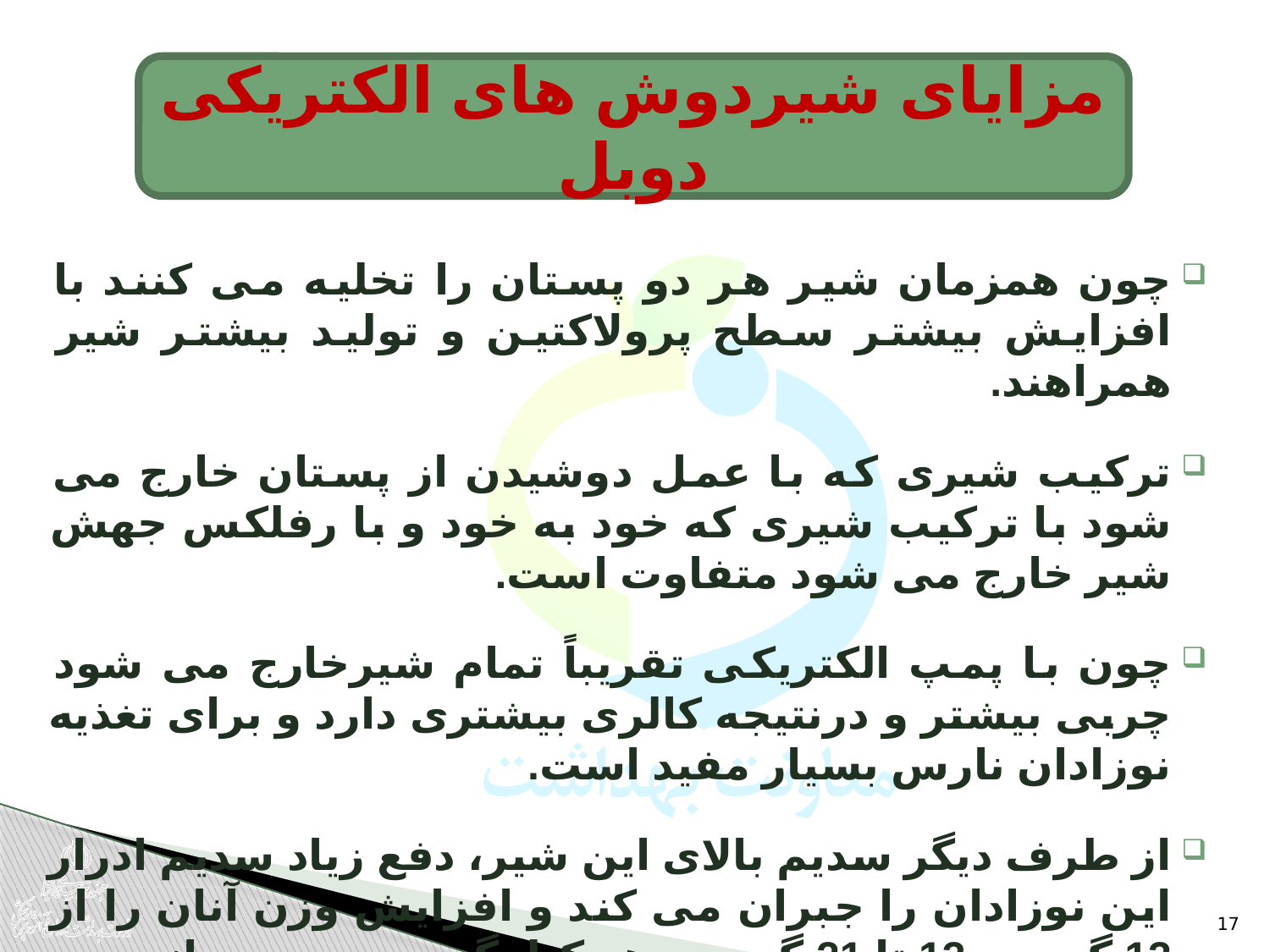

مزایای شیردوش های الکتریکی دوبل
چون همزمان شیر هر دو پستان را تخلیه می کنند با افزایش بیشتر سطح پرولاکتین و تولید بیشتر شیر همراهند.

ترکیب شیری که با عمل دوشیدن از پستان خارج می شود با ترکیب شیری که خود به خود و با رفلکس جهش شیر خارج می شود متفاوت است.

چون با پمپ الکتریکی تقریباً تمام شیرخارج می شود چربی بیشتر و درنتیجه کالری بیشتری دارد و برای تغذیه نوزادان نارس بسیار مفید است.

از طرف دیگر سدیم بالای این شیر، دفع زیاد سدیم ادرار این نوزادان را جبران می کند و افزایش وزن آنان را از 13 گرم به 13 تا 21 گرم در هر کیلوگرم      می رساند.

17